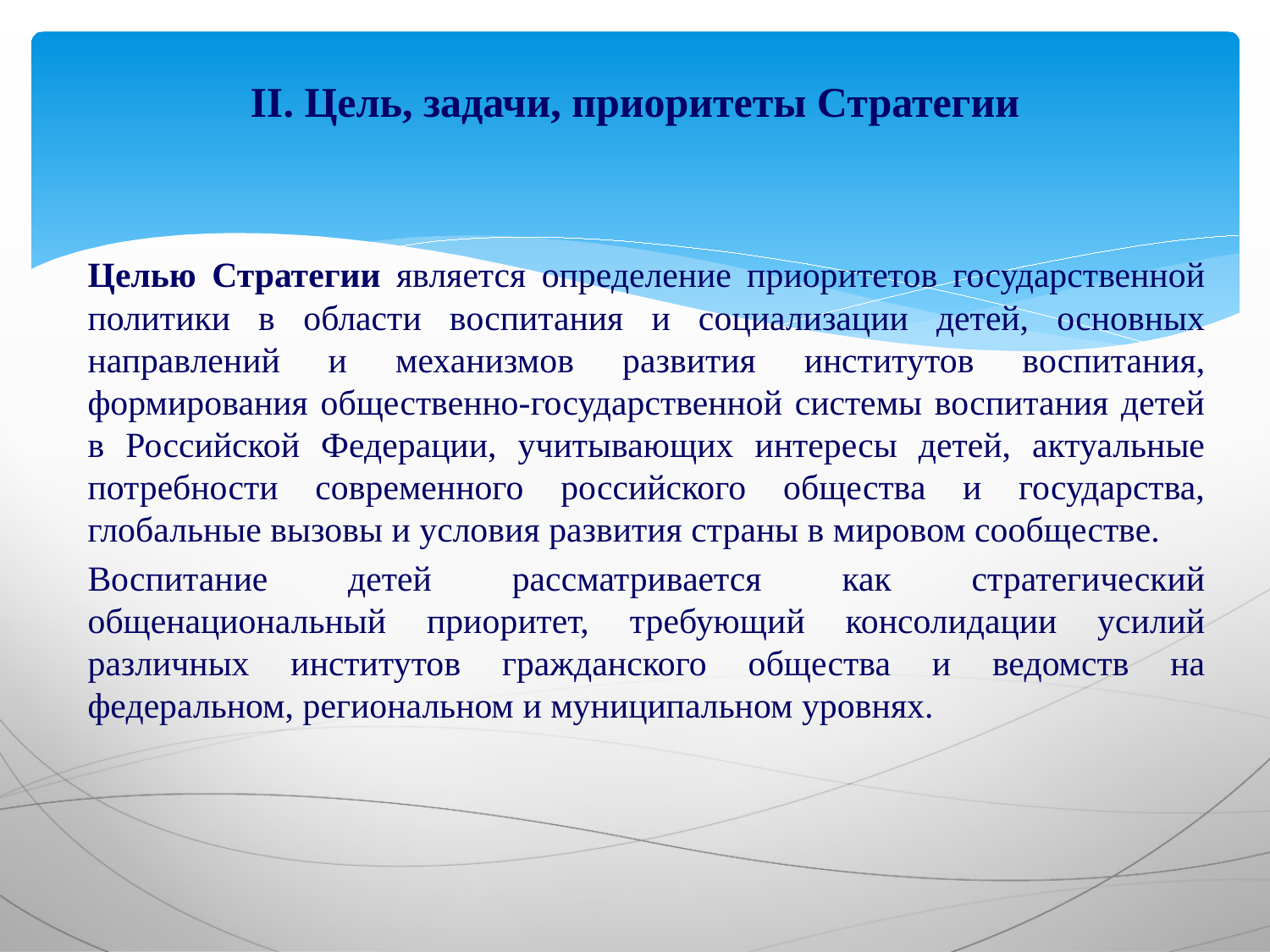

# II. Цель, задачи, приоритеты Стратегии
Целью Стратегии является определение приоритетов государственной политики в области воспитания и социализации детей, основных направлений и механизмов развития институтов воспитания, формирования общественно-государственной системы воспитания детей в Российской Федерации, учитывающих интересы детей, актуальные потребности современного российского общества и государства, глобальные вызовы и условия развития страны в мировом сообществе.
Воспитание детей рассматривается как стратегический общенациональный приоритет, требующий консолидации усилий различных институтов гражданского общества и ведомств на федеральном, региональном и муниципальном уровнях.